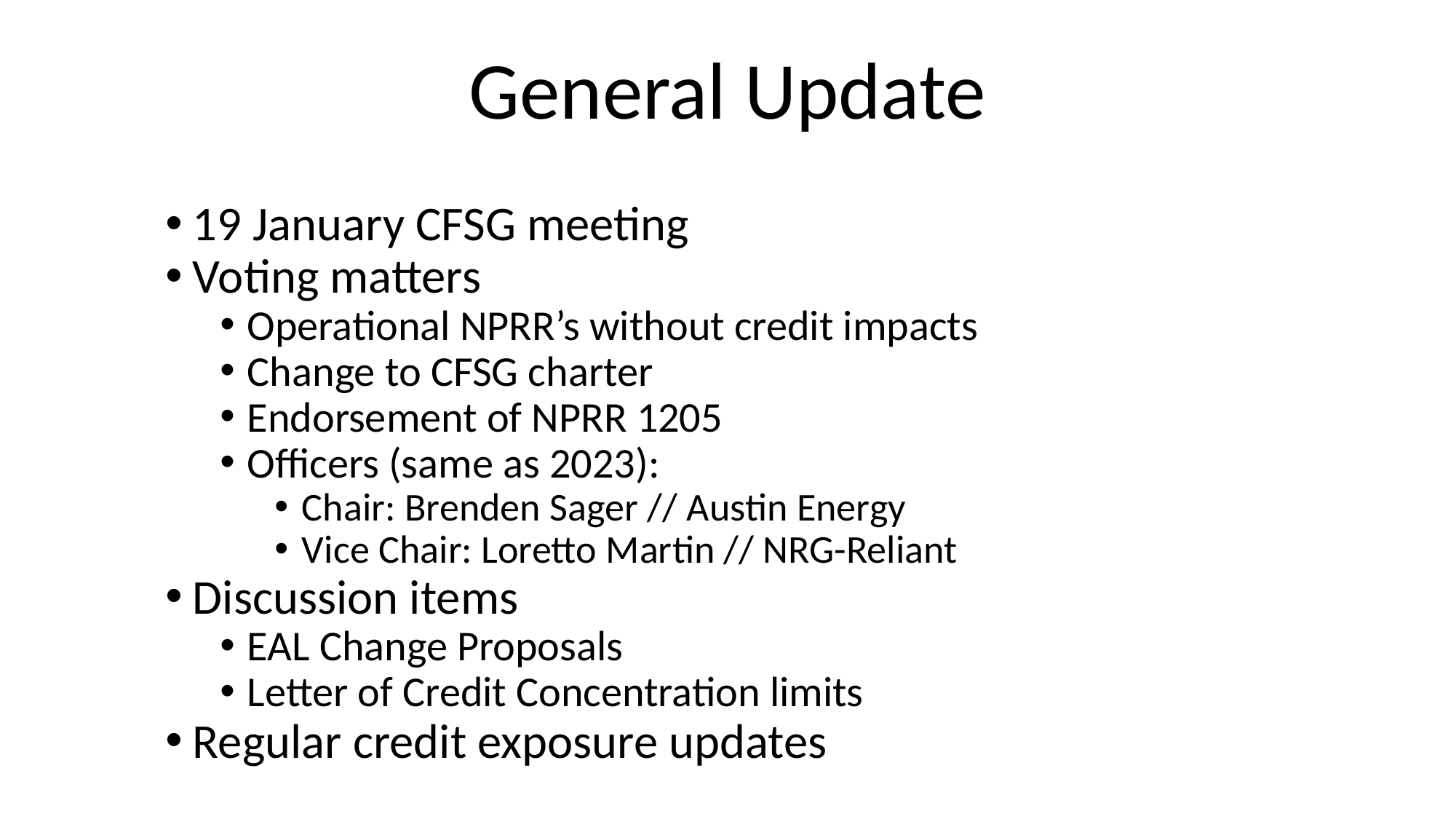

# General Update
19 January CFSG meeting
Voting matters
Operational NPRR’s without credit impacts
Change to CFSG charter
Endorsement of NPRR 1205
Officers (same as 2023):
Chair: Brenden Sager // Austin Energy
Vice Chair: Loretto Martin // NRG-Reliant
Discussion items
EAL Change Proposals
Letter of Credit Concentration limits
Regular credit exposure updates